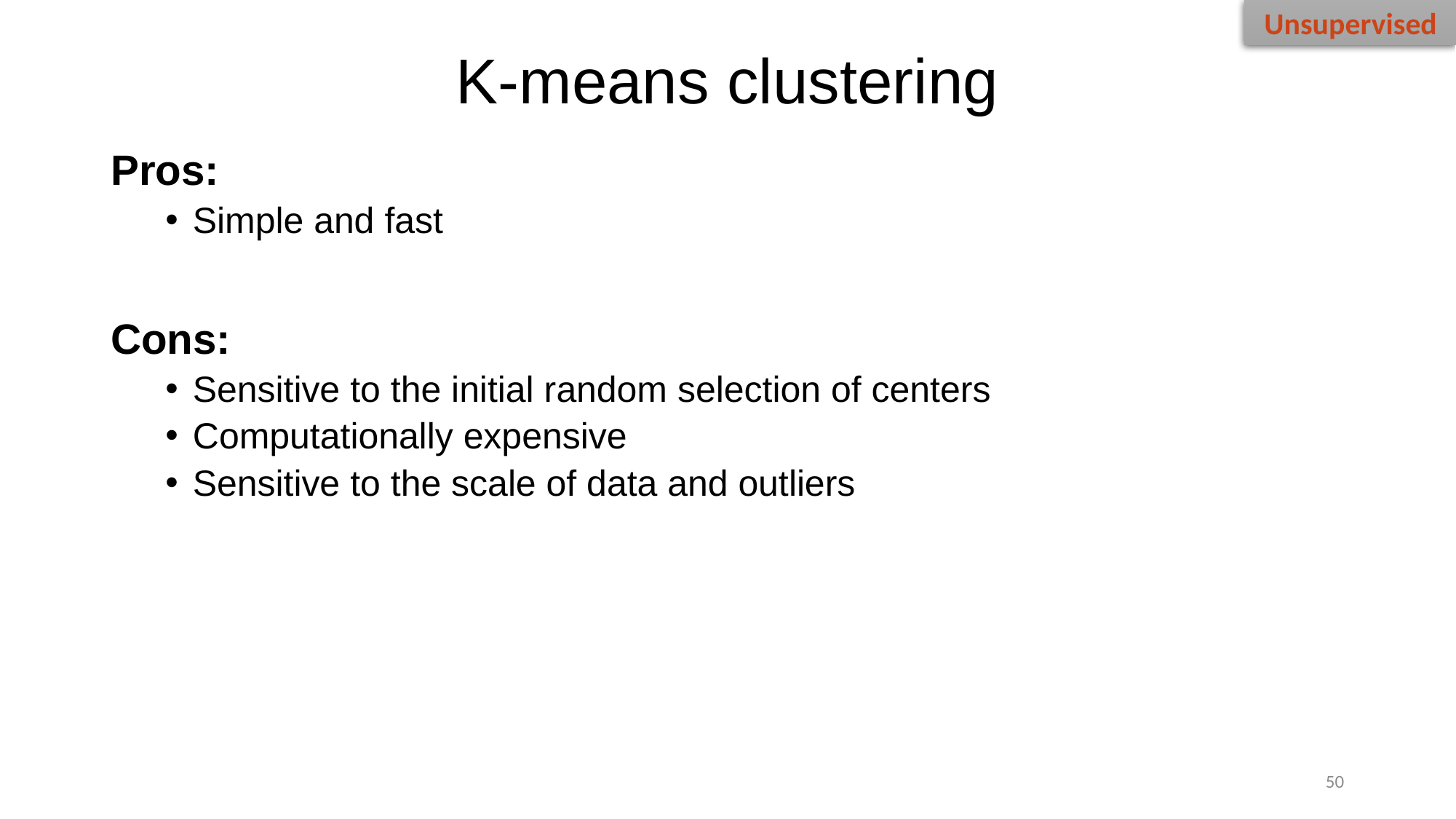

Unsupervised
# K-means clustering
Pros:
Simple and fast

Cons:
Sensitive to the initial random selection of centers
Computationally expensive
Sensitive to the scale of data and outliers
50